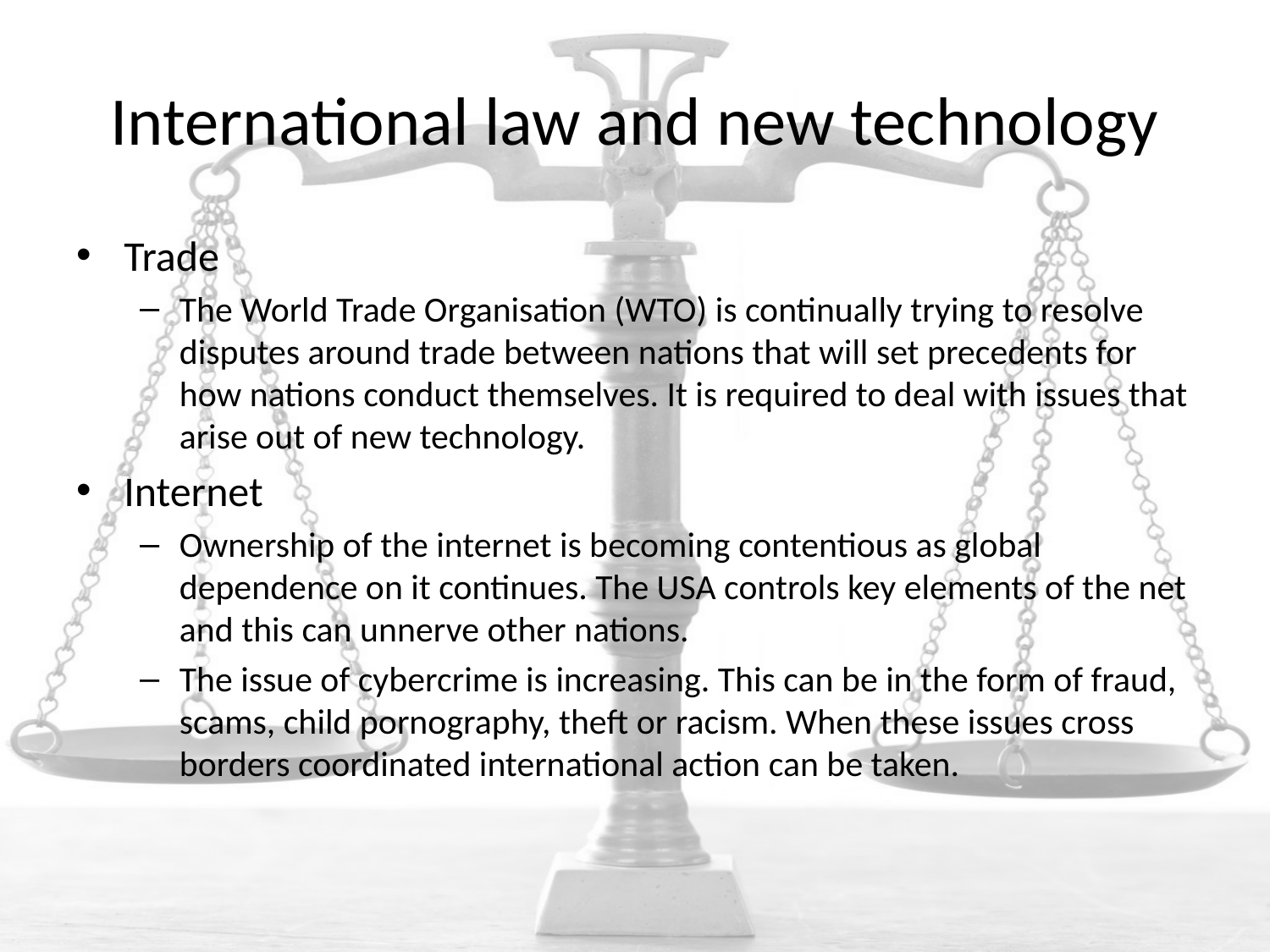

# International law and new technology
Trade
The World Trade Organisation (WTO) is continually trying to resolve disputes around trade between nations that will set precedents for how nations conduct themselves. It is required to deal with issues that arise out of new technology.
Internet
Ownership of the internet is becoming contentious as global dependence on it continues. The USA controls key elements of the net and this can unnerve other nations.
The issue of cybercrime is increasing. This can be in the form of fraud, scams, child pornography, theft or racism. When these issues cross borders coordinated international action can be taken.